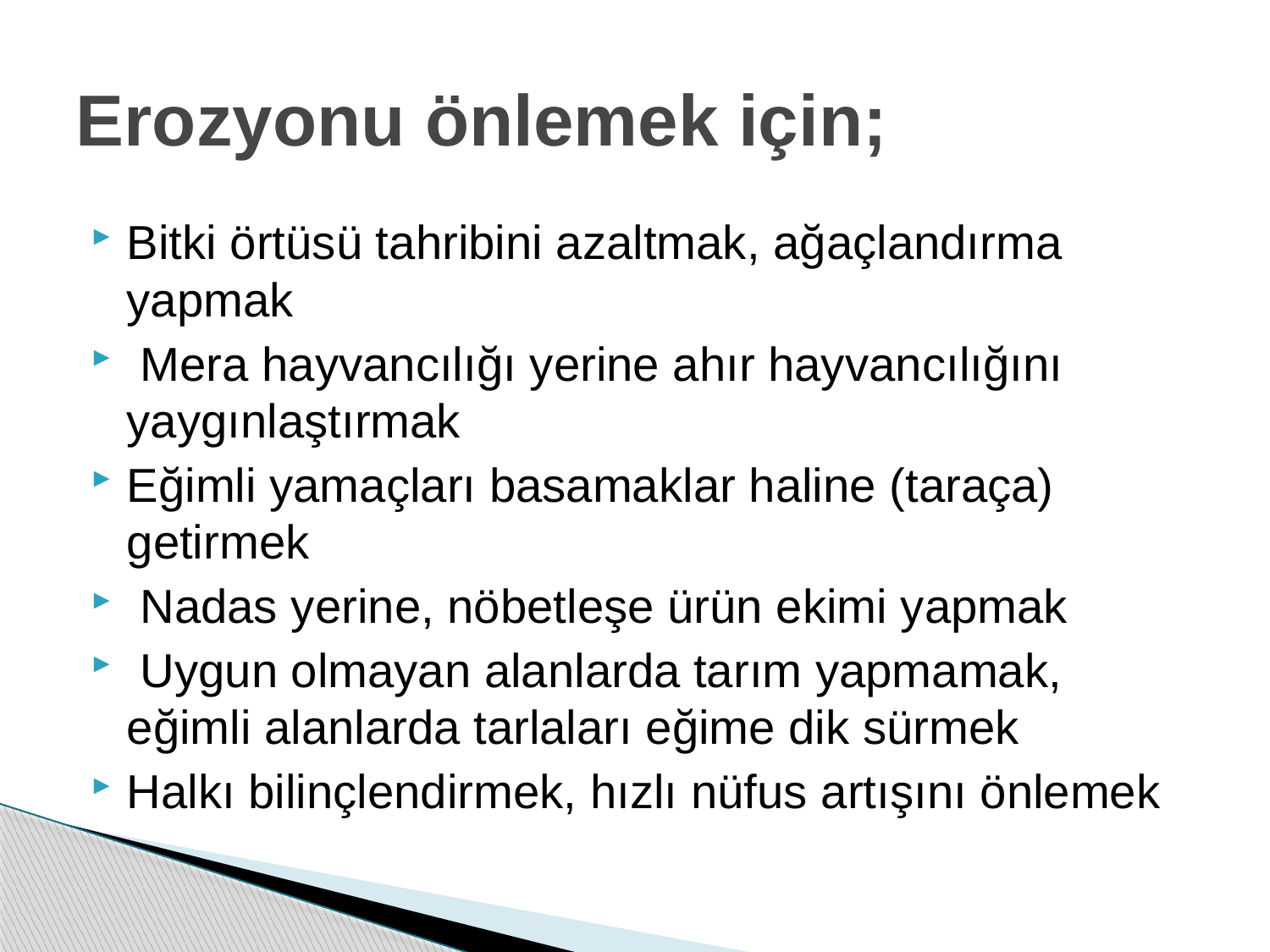

# Erozyonu önlemek için;
Bitki örtüsü tahribini azaltmak, ağaçlandırma yapmak
 Mera hayvancılığı yerine ahır hayvancılığını yaygınlaştırmak
Eğimli yamaçları basamaklar haline (taraça) getirmek
 Nadas yerine, nöbetleşe ürün ekimi yapmak
 Uygun olmayan alanlarda tarım yapmamak, eğimli alanlarda tarlaları eğime dik sürmek
Halkı bilinçlendirmek, hızlı nüfus artışını önlemek